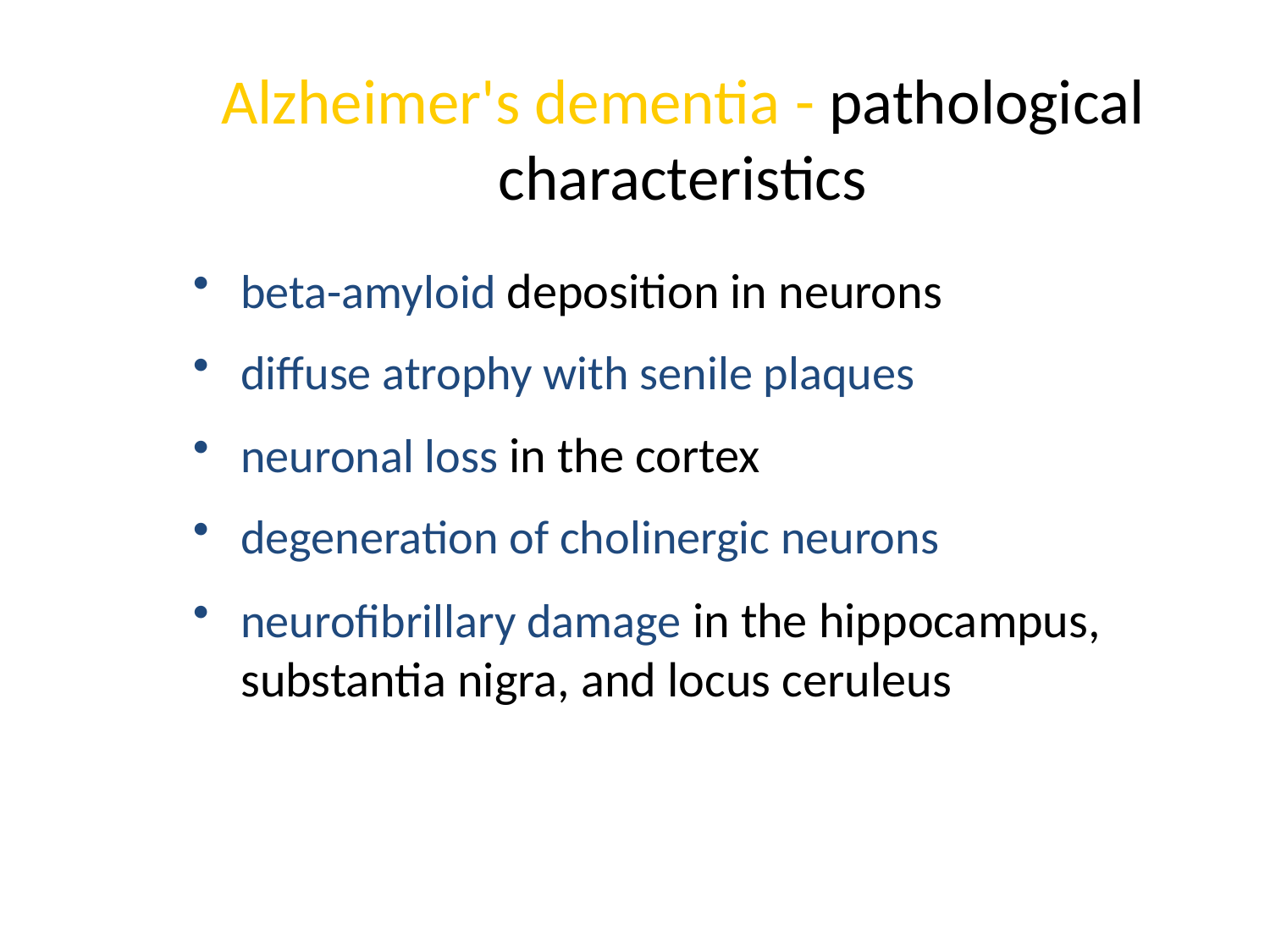

# Alzheimer's dementia - pathological characteristics

beta-amyloid deposition in neurons
diffuse atrophy with senile plaques
neuronal loss in the cortex
degeneration of cholinergic neurons
neurofibrillary damage in the hippocampus, substantia nigra, and locus ceruleus

|  |
| --- |